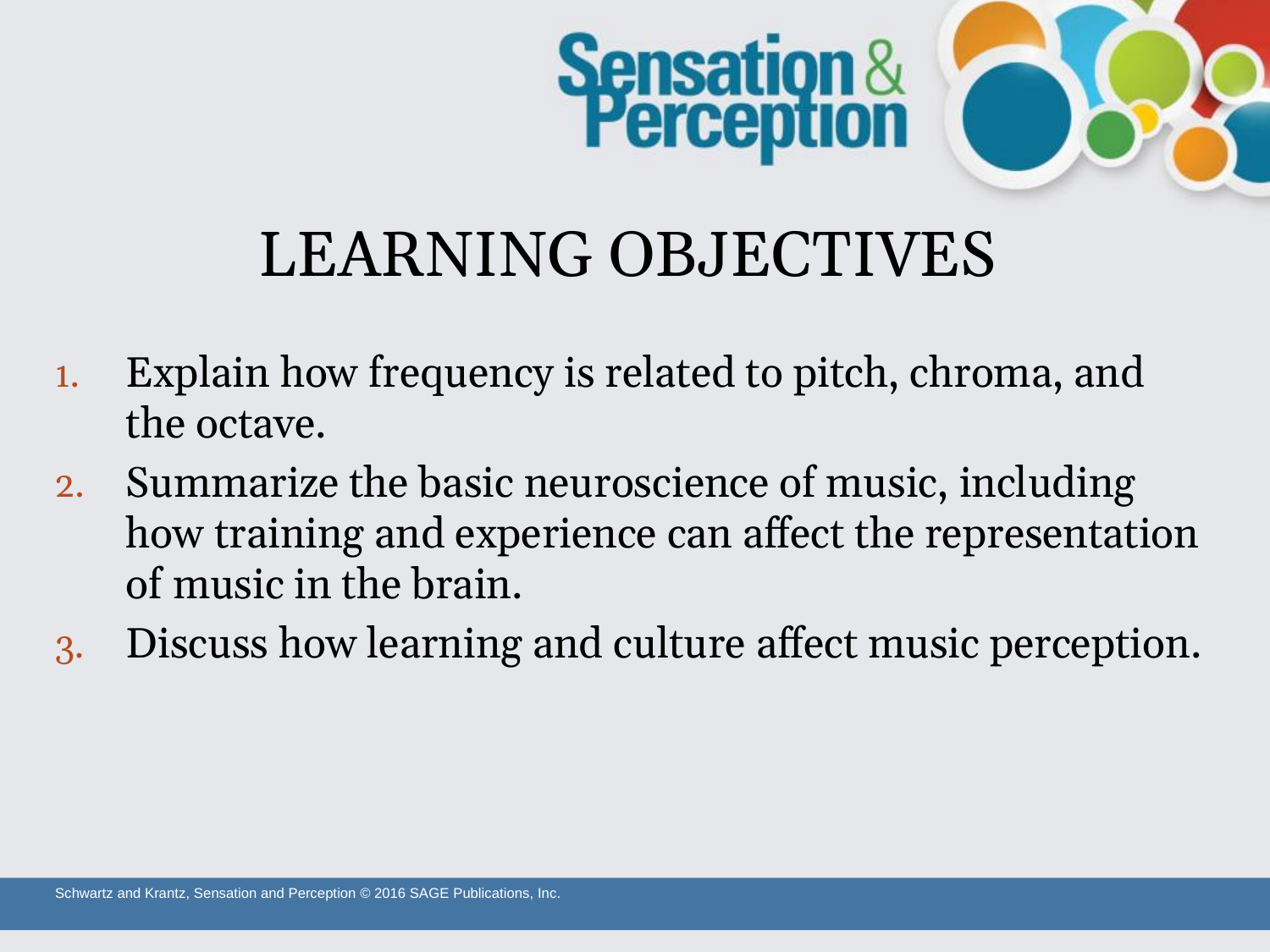

# LEARNING OBJECTIVES
Explain how frequency is related to pitch, chroma, and the octave.
Summarize the basic neuroscience of music, including how training and experience can affect the representation of music in the brain.
Discuss how learning and culture affect music perception.
Schwartz and Krantz, Sensation and Perception © 2016 SAGE Publications, Inc.